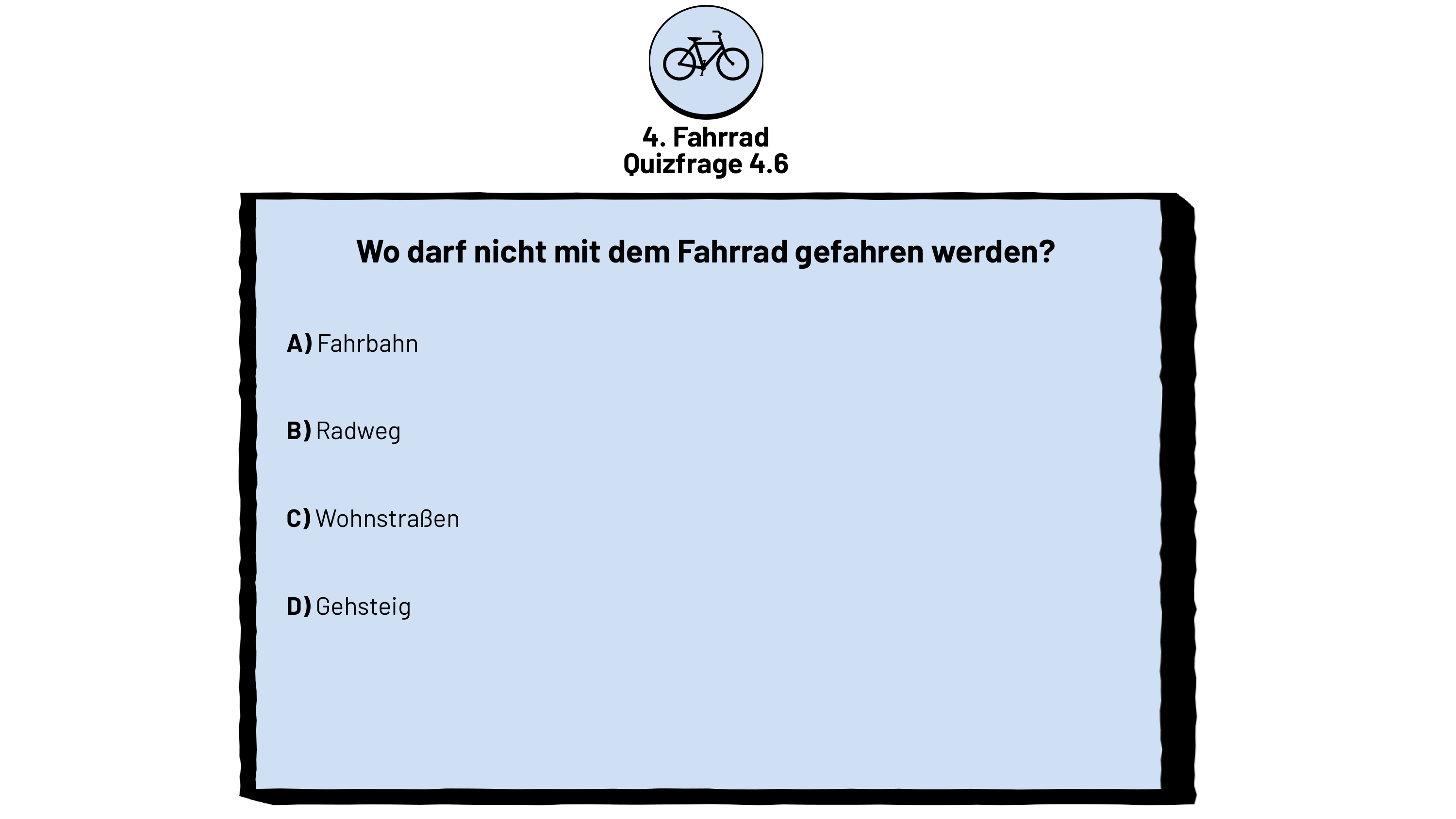

4. Fahrrad
Quizfrage 4.6
Wo darf nicht mit dem Fahrrad gefahren werden?

A) Fahrbahn

B) Radweg

C) Wohnstraßen

D) Gehsteig